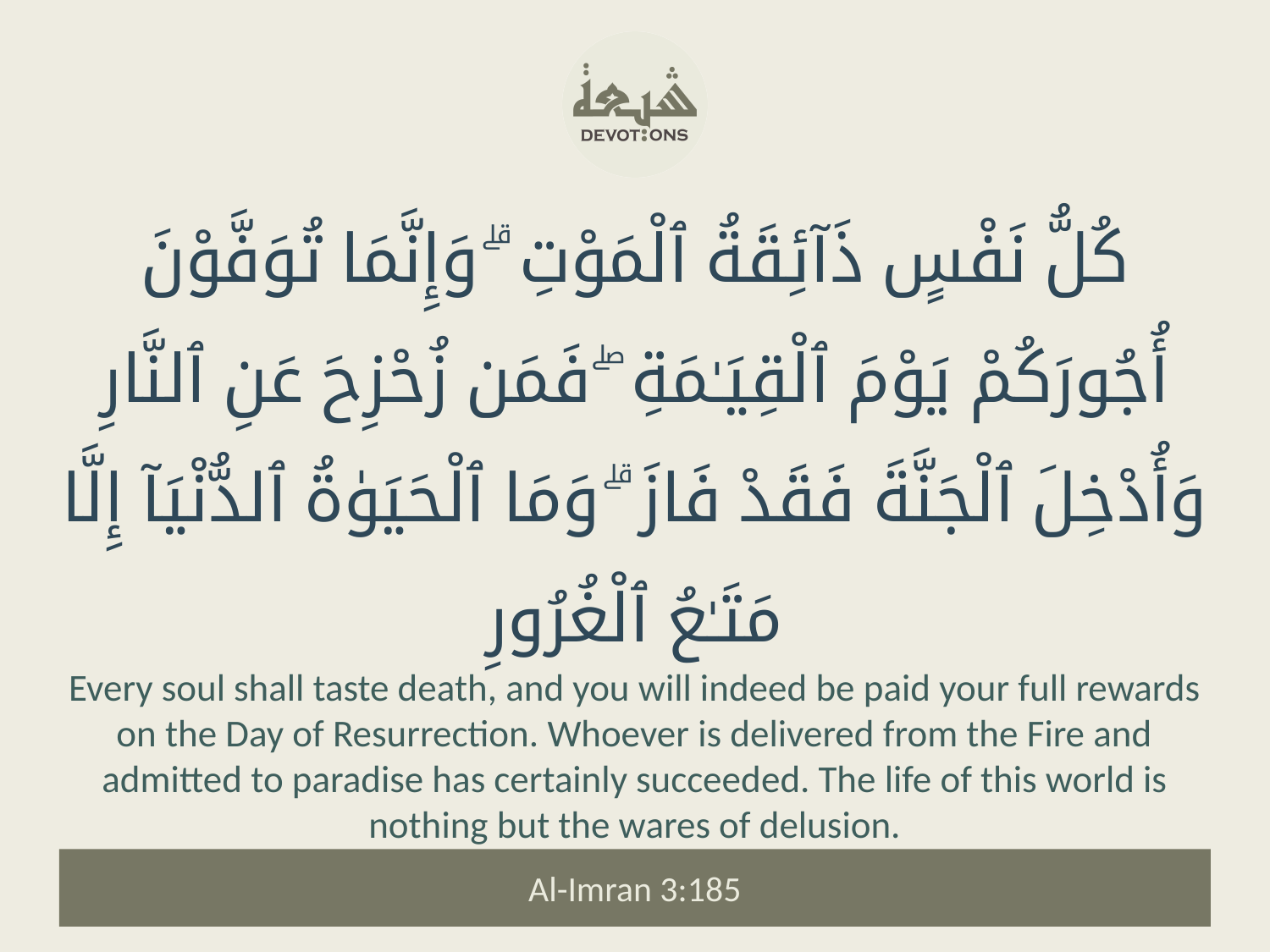

كُلُّ نَفْسٍ ذَآئِقَةُ ٱلْمَوْتِ ۗ وَإِنَّمَا تُوَفَّوْنَ أُجُورَكُمْ يَوْمَ ٱلْقِيَـٰمَةِ ۖ فَمَن زُحْزِحَ عَنِ ٱلنَّارِ وَأُدْخِلَ ٱلْجَنَّةَ فَقَدْ فَازَ ۗ وَمَا ٱلْحَيَوٰةُ ٱلدُّنْيَآ إِلَّا مَتَـٰعُ ٱلْغُرُورِ
Every soul shall taste death, and you will indeed be paid your full rewards on the Day of Resurrection. Whoever is delivered from the Fire and admitted to paradise has certainly succeeded. The life of this world is nothing but the wares of delusion.
Al-Imran 3:185